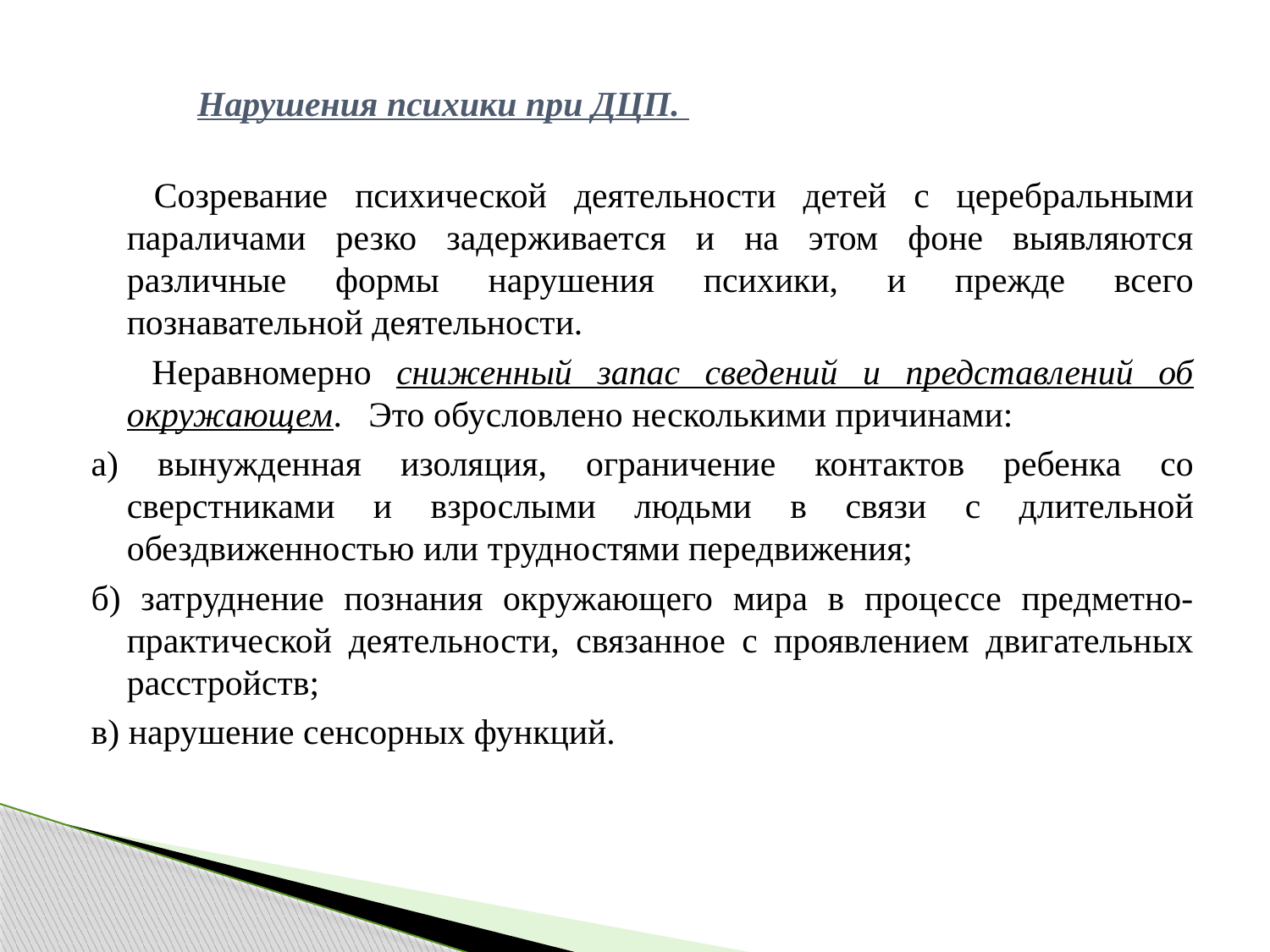

# Нарушения психики при ДЦП.
	 Созревание психической деятельности детей с церебральными параличами резко задерживается и на этом фоне выявляются различные формы нарушения психики, и прежде всего познавательной деятельности.
	 Неравномерно сниженный запас сведений и представлений об окружающем.   Это обусловлено несколькими причинами:
а) вынужденная изоляция, ограничение контактов ребенка со сверстниками и взрослыми людьми в связи с длительной обездвиженностью или трудностями передвижения;
б) затруднение познания окружающего мира в процессе предметно-практической деятельности, связанное с проявлением двигательных расстройств;
в) нарушение сенсорных функций.